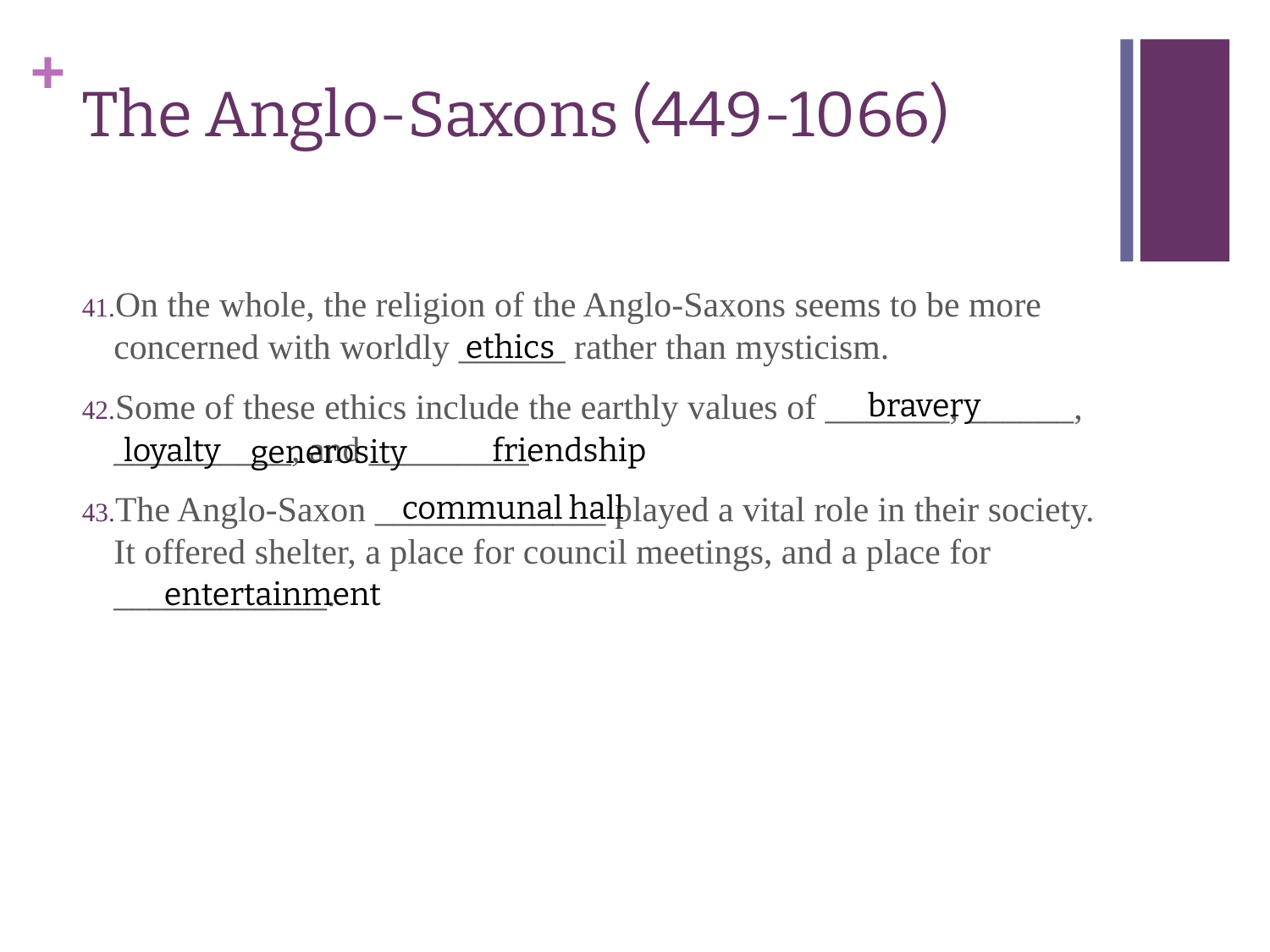

# The Anglo-Saxons (449-1066)
On the whole, the religion of the Anglo-Saxons seems to be more concerned with worldly ______ rather than mysticism.
Some of these ethics include the earthly values of _______, ______, __________, and _________.
The Anglo-Saxon _____________ played a vital role in their society.  It offered shelter, a place for council meetings, and a place for ____________.
ethics
bravery
loyalty
friendship
generosity
communal hall
entertainment